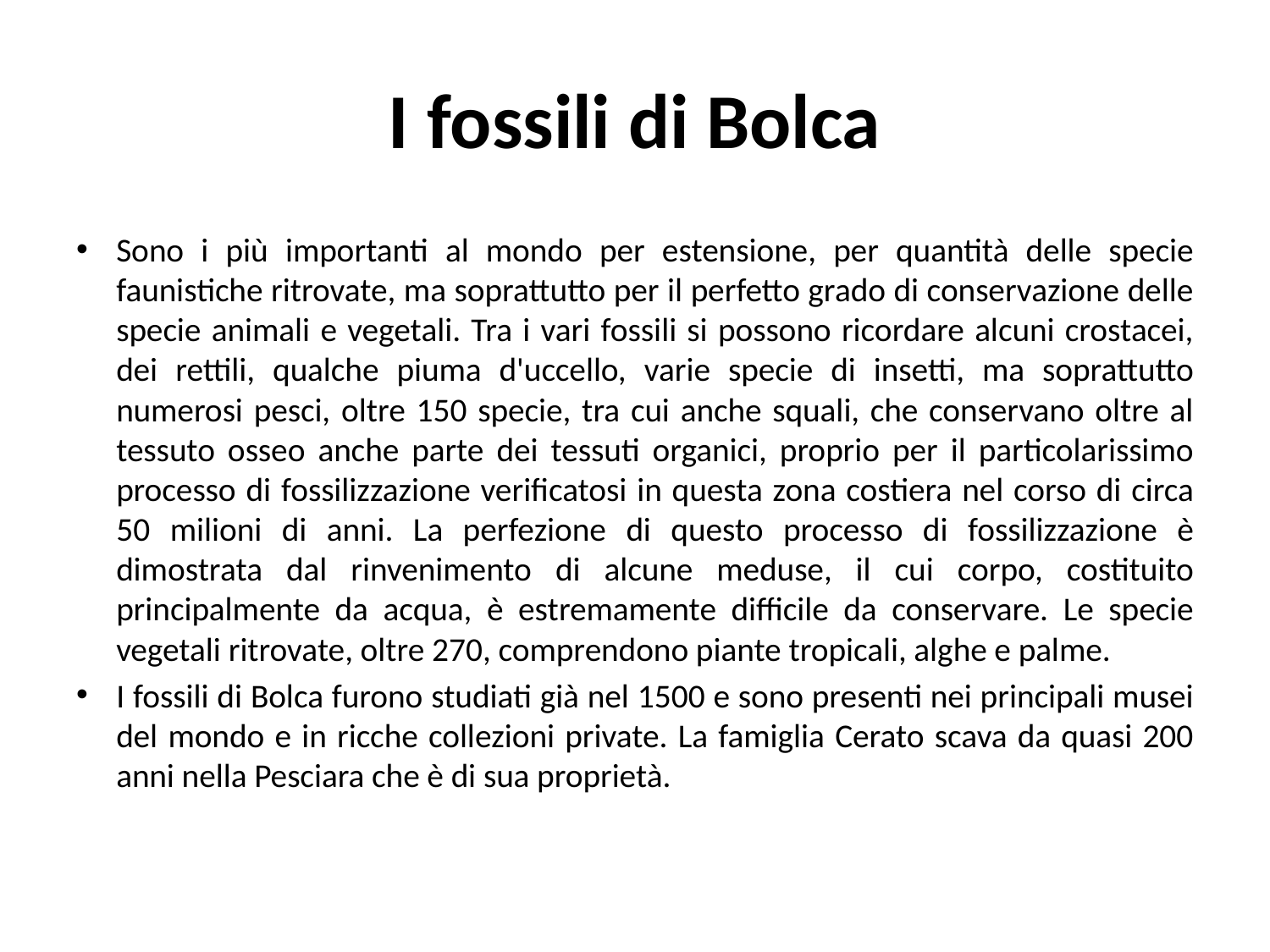

# I fossili di Bolca
Sono i più importanti al mondo per estensione, per quantità delle specie faunistiche ritrovate, ma soprattutto per il perfetto grado di conservazione delle specie animali e vegetali. Tra i vari fossili si possono ricordare alcuni crostacei, dei rettili, qualche piuma d'uccello, varie specie di insetti, ma soprattutto numerosi pesci, oltre 150 specie, tra cui anche squali, che conservano oltre al tessuto osseo anche parte dei tessuti organici, proprio per il particolarissimo processo di fossilizzazione verificatosi in questa zona costiera nel corso di circa 50 milioni di anni. La perfezione di questo processo di fossilizzazione è dimostrata dal rinvenimento di alcune meduse, il cui corpo, costituito principalmente da acqua, è estremamente difficile da conservare. Le specie vegetali ritrovate, oltre 270, comprendono piante tropicali, alghe e palme.
I fossili di Bolca furono studiati già nel 1500 e sono presenti nei principali musei del mondo e in ricche collezioni private. La famiglia Cerato scava da quasi 200 anni nella Pesciara che è di sua proprietà.